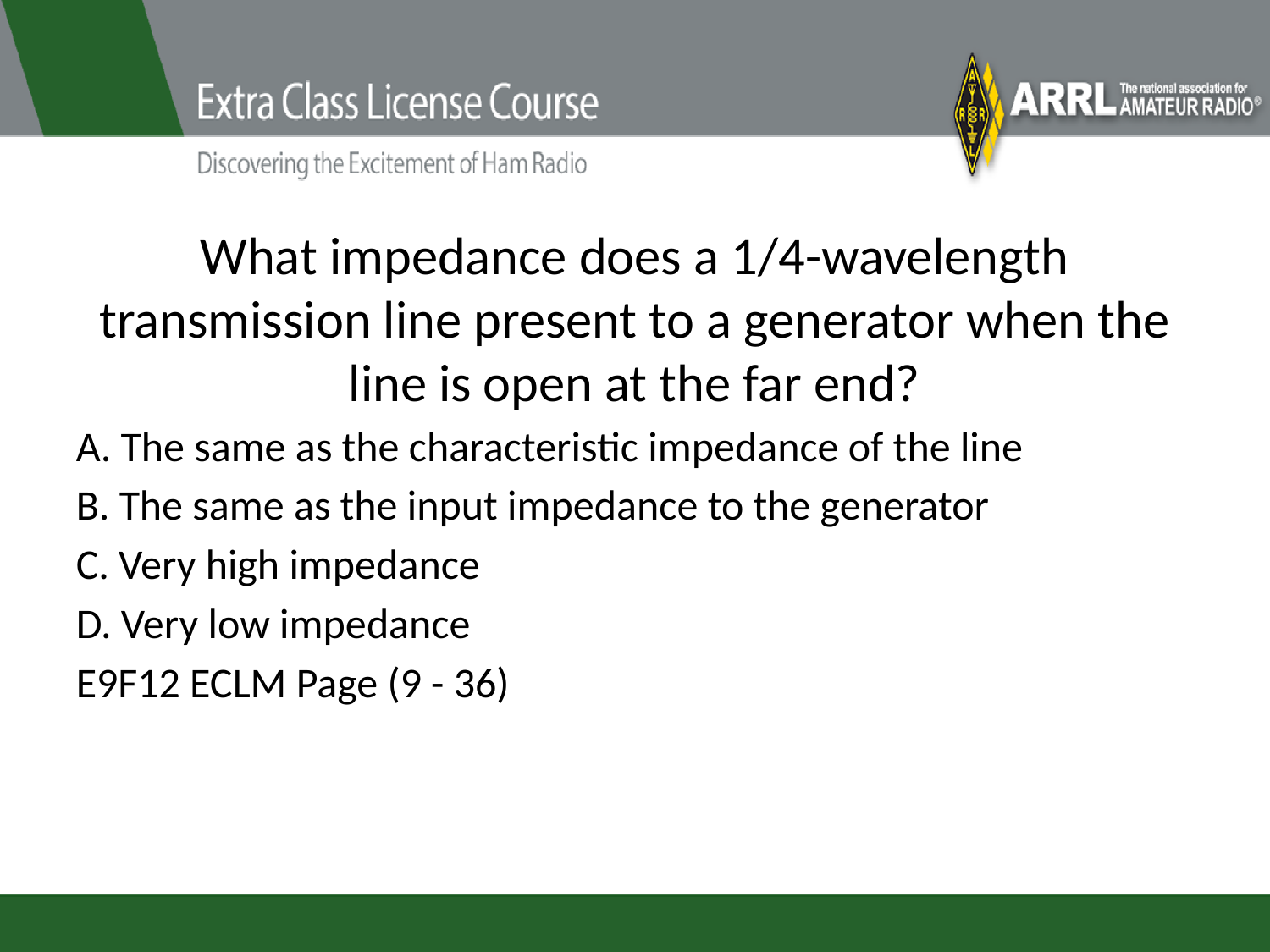

# What impedance does a 1/4-wavelength transmission line present to a generator when the line is open at the far end?
A. The same as the characteristic impedance of the line
B. The same as the input impedance to the generator
C. Very high impedance
D. Very low impedance
E9F12 ECLM Page (9 - 36)